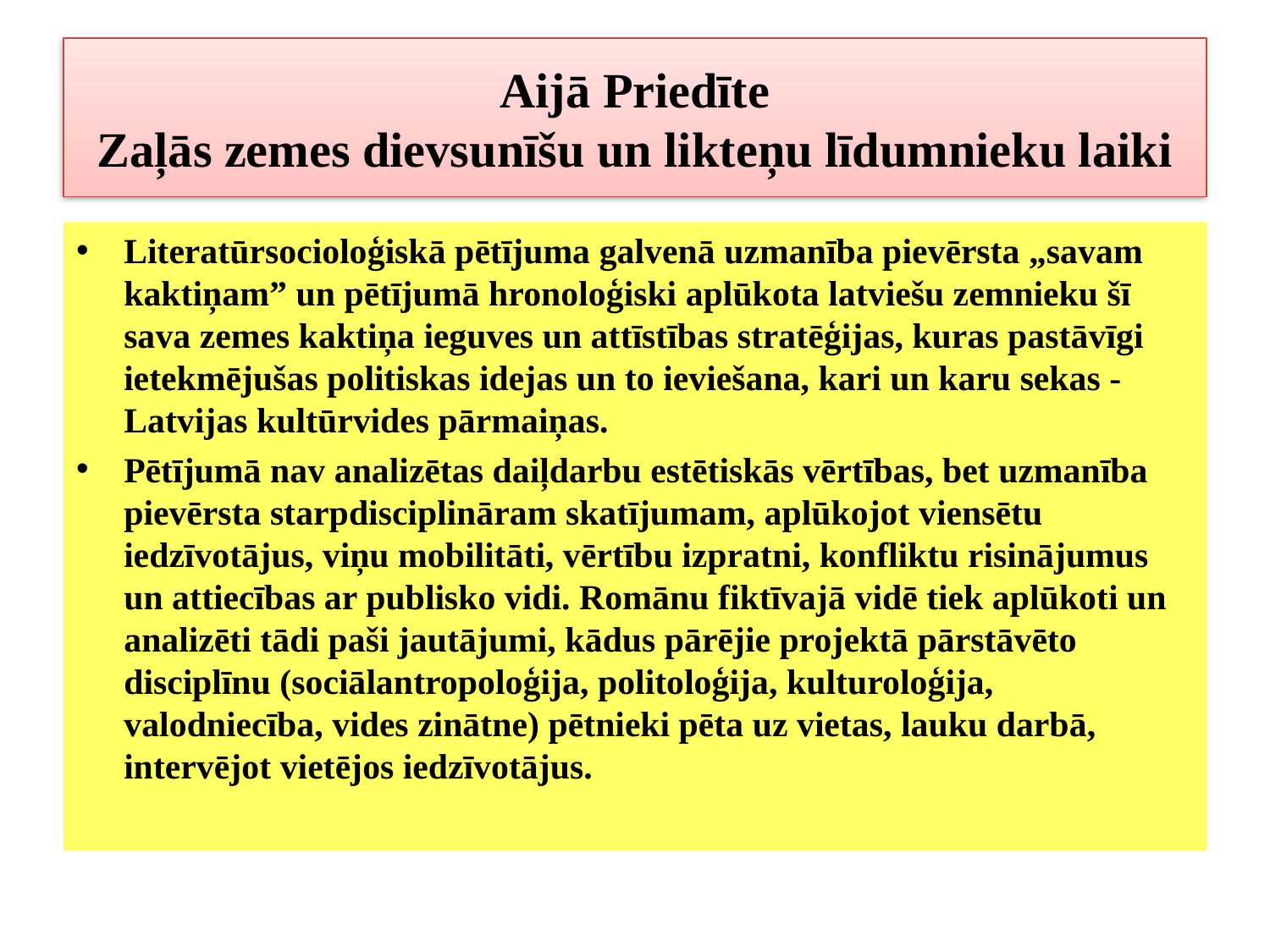

# Aijā Priedīte Zaļās zemes dievsunīšu un likteņu līdumnieku laiki
Literatūrsocioloģiskā pētījuma galvenā uzmanība pievērsta „savam kaktiņam” un pētījumā hronoloģiski aplūkota latviešu zemnieku šī sava zemes kaktiņa ieguves un attīstības stratēģijas, kuras pastāvīgi ietekmējušas politiskas idejas un to ieviešana, kari un karu sekas - Latvijas kultūrvides pārmaiņas.
Pētījumā nav analizētas daiļdarbu estētiskās vērtības, bet uzmanība pievērsta starpdisciplināram skatījumam, aplūkojot viensētu iedzīvotājus, viņu mobilitāti, vērtību izpratni, konfliktu risinājumus un attiecības ar publisko vidi. Romānu fiktīvajā vidē tiek aplūkoti un analizēti tādi paši jautājumi, kādus pārējie projektā pārstāvēto disciplīnu (sociālantropoloģija, politoloģija, kulturoloģija, valodniecība, vides zinātne) pētnieki pēta uz vietas, lauku darbā, intervējot vietējos iedzīvotājus.